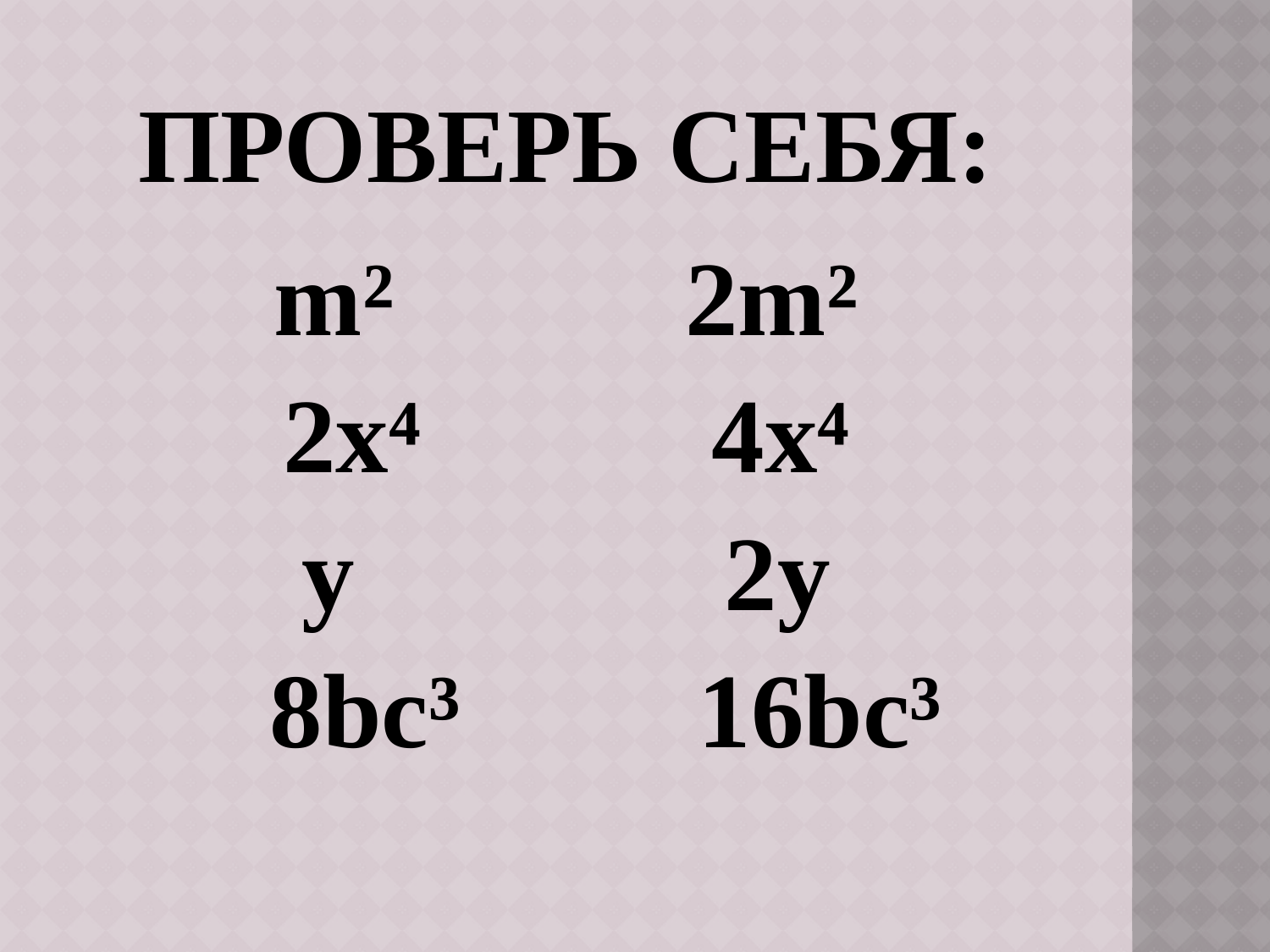

# Проверь себя:
m²           2m²
2x⁴           4x⁴
y              2y
    8bc³         16bc³